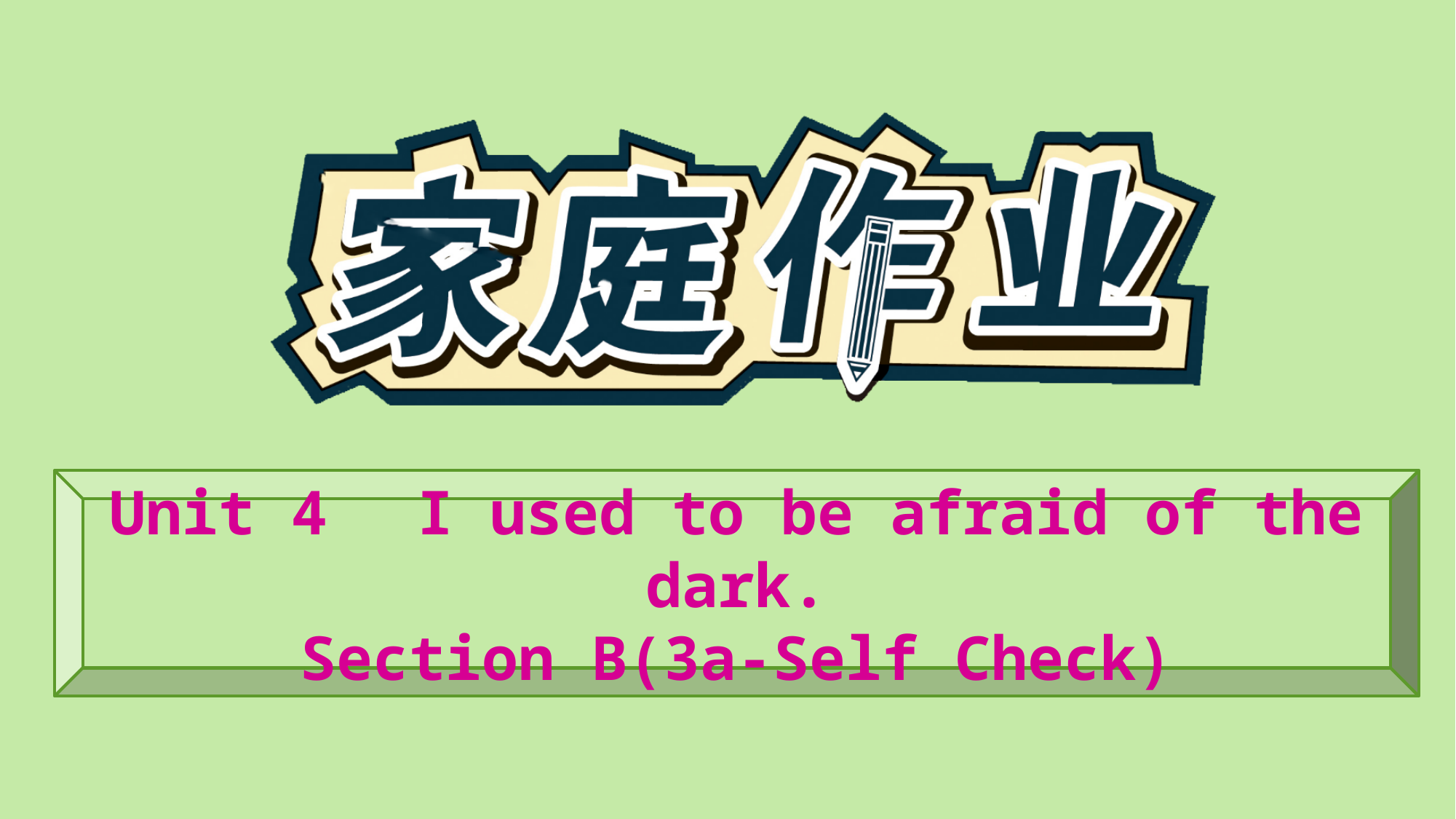

Unit 4　I used to be afraid of the dark.
Section B(3a-Self Check)